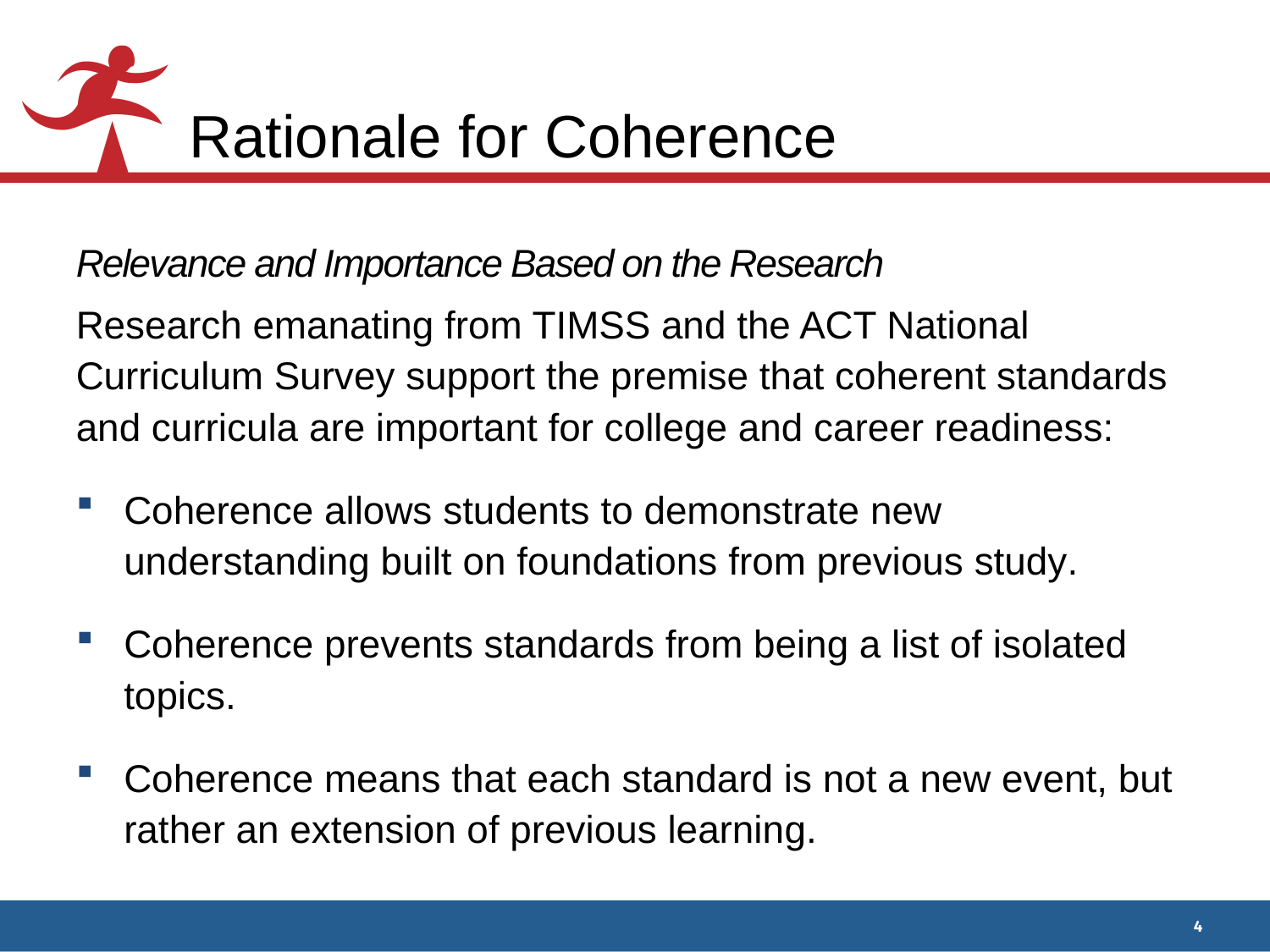

# Rationale for Coherence
Relevance and Importance Based on the Research
Research emanating from TIMSS and the ACT National Curriculum Survey support the premise that coherent standards and curricula are important for college and career readiness:
Coherence allows students to demonstrate new understanding built on foundations from previous study.
Coherence prevents standards from being a list of isolated topics.
Coherence means that each standard is not a new event, but rather an extension of previous learning.